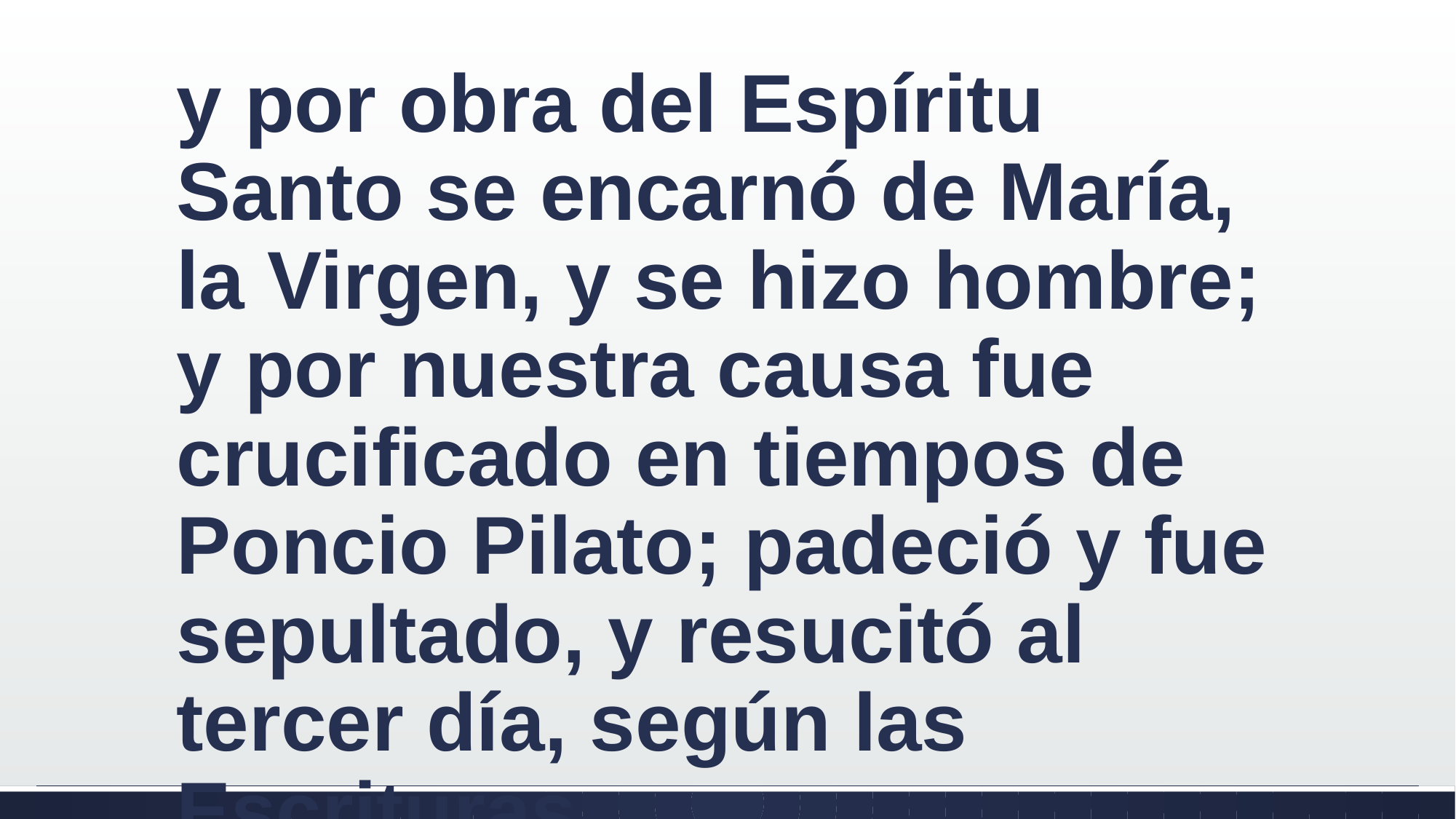

#
y por obra del Espíritu Santo se encarnó de María, la Virgen, y se hizo hombre; y por nuestra causa fue crucificado en tiempos de Poncio Pilato; padeció y fue sepultado, y resucitó al tercer día, según las Escrituras,